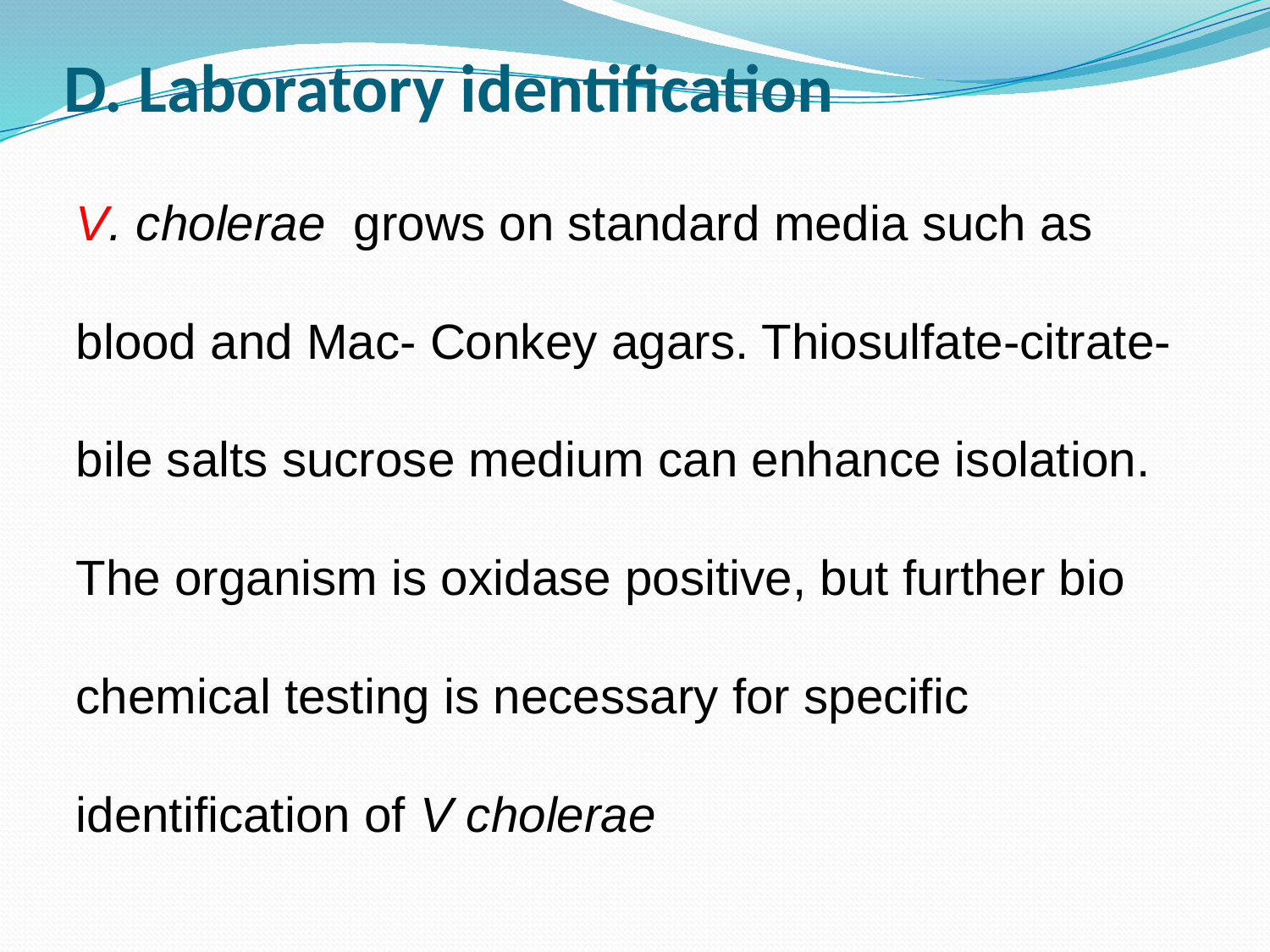

# D. Laboratory identification
V. cholerae  grows on standard media such as blood and Mac- Conkey agars. Thiosulfate-citrate-bile salts sucrose medium can enhance isolation. The organism is oxidase positive, but further bio chemical testing is necessary for specific identification of V cholerae